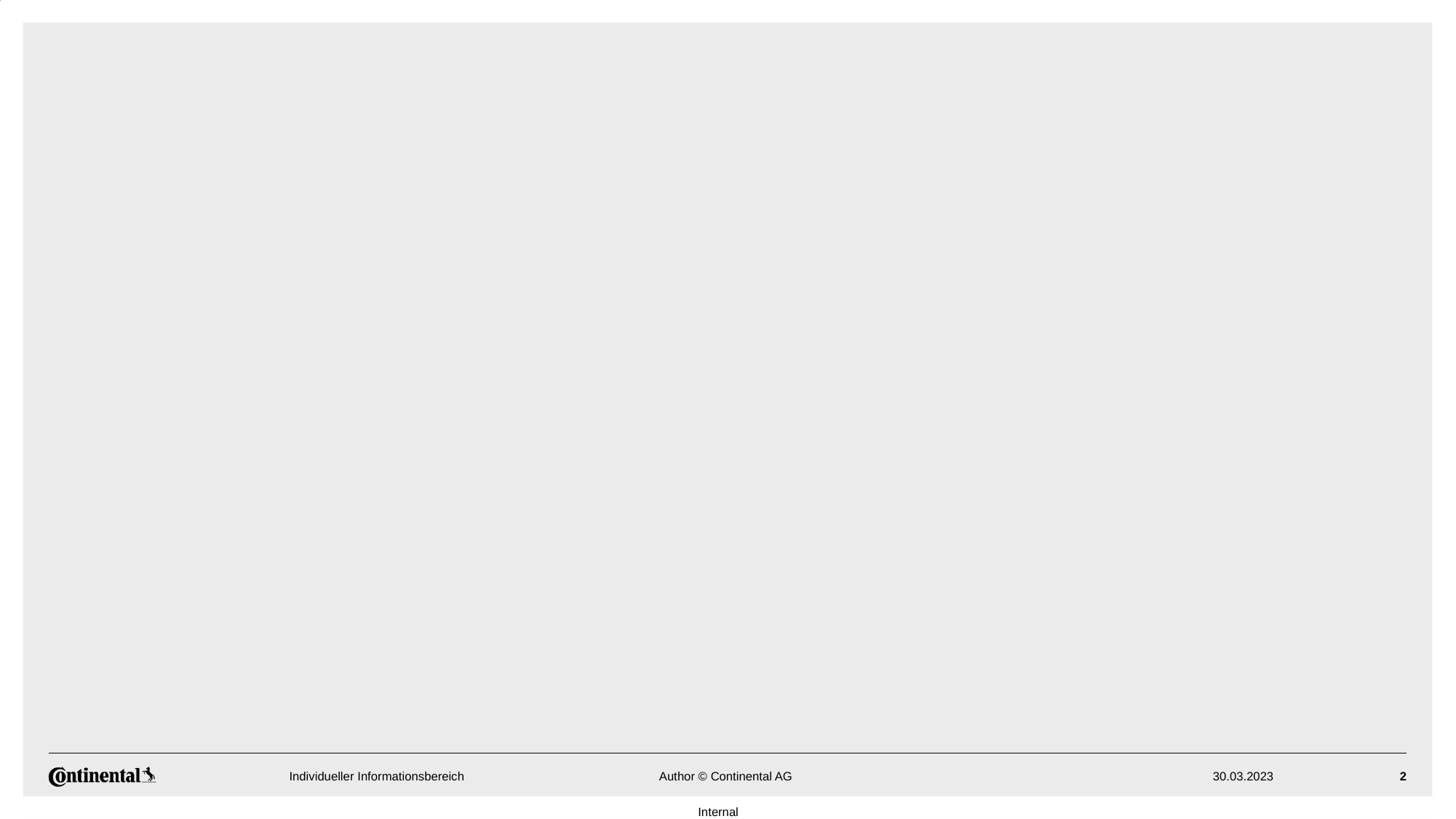

#

Author © Continental AG
30.03.2023
2